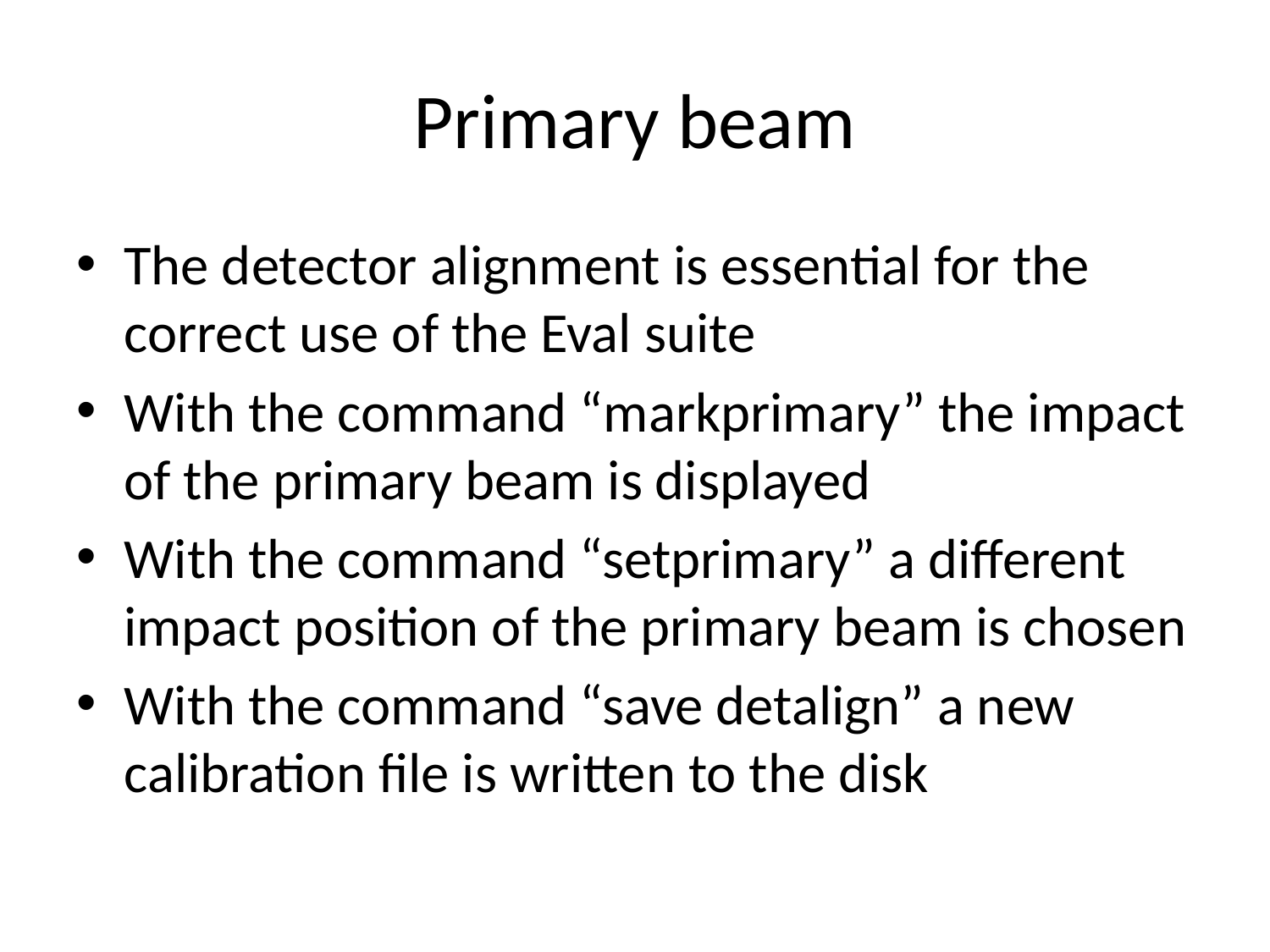

# Primary beam
The detector alignment is essential for the correct use of the Eval suite
With the command “markprimary” the impact of the primary beam is displayed
With the command “setprimary” a different impact position of the primary beam is chosen
With the command “save detalign” a new calibration file is written to the disk